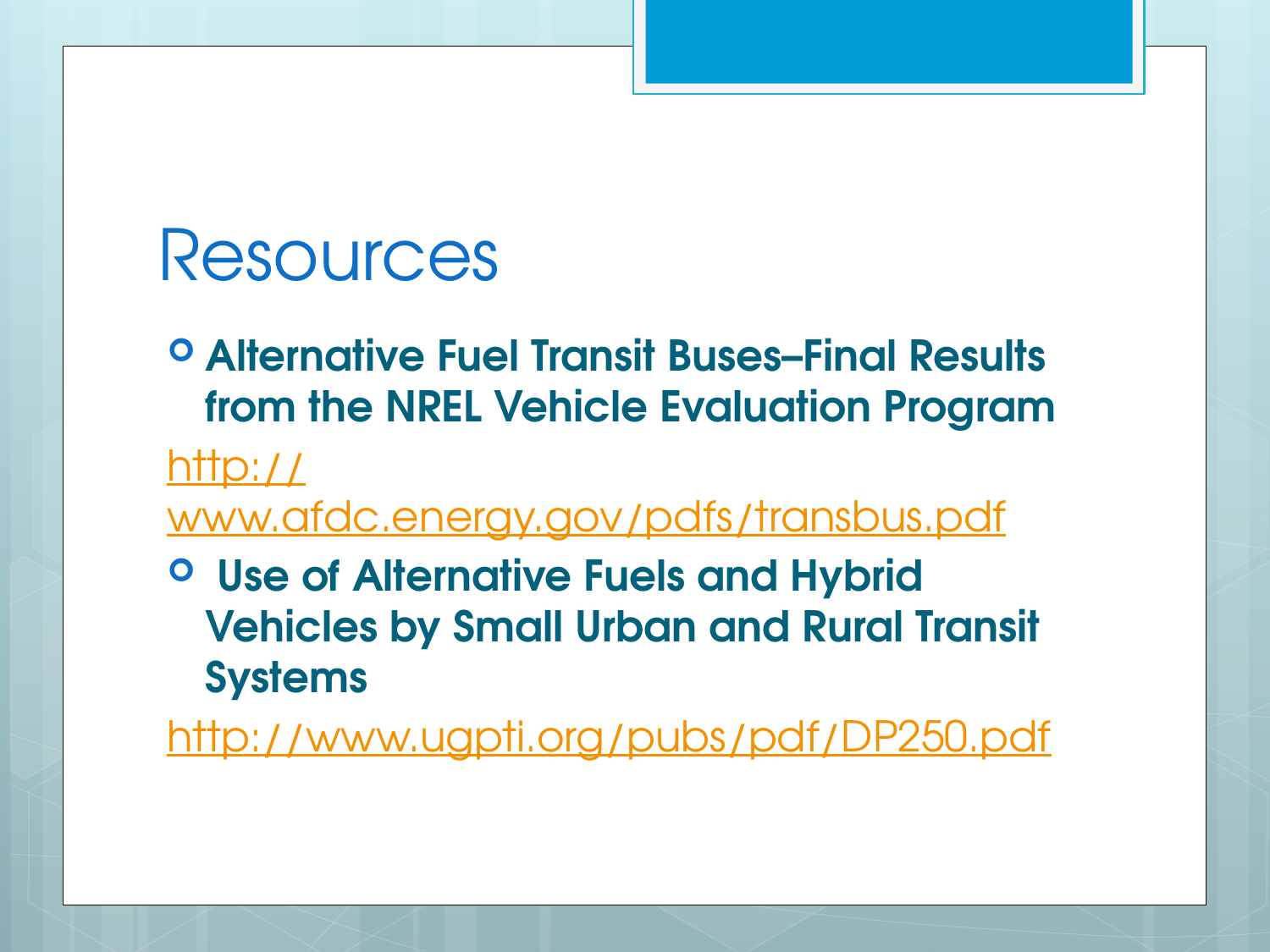

# Resources
Alternative Fuel Transit Buses–Final Results from the NREL Vehicle Evaluation Program
http://www.afdc.energy.gov/pdfs/transbus.pdf
 Use of Alternative Fuels and Hybrid Vehicles by Small Urban and Rural Transit Systems
http://www.ugpti.org/pubs/pdf/DP250.pdf